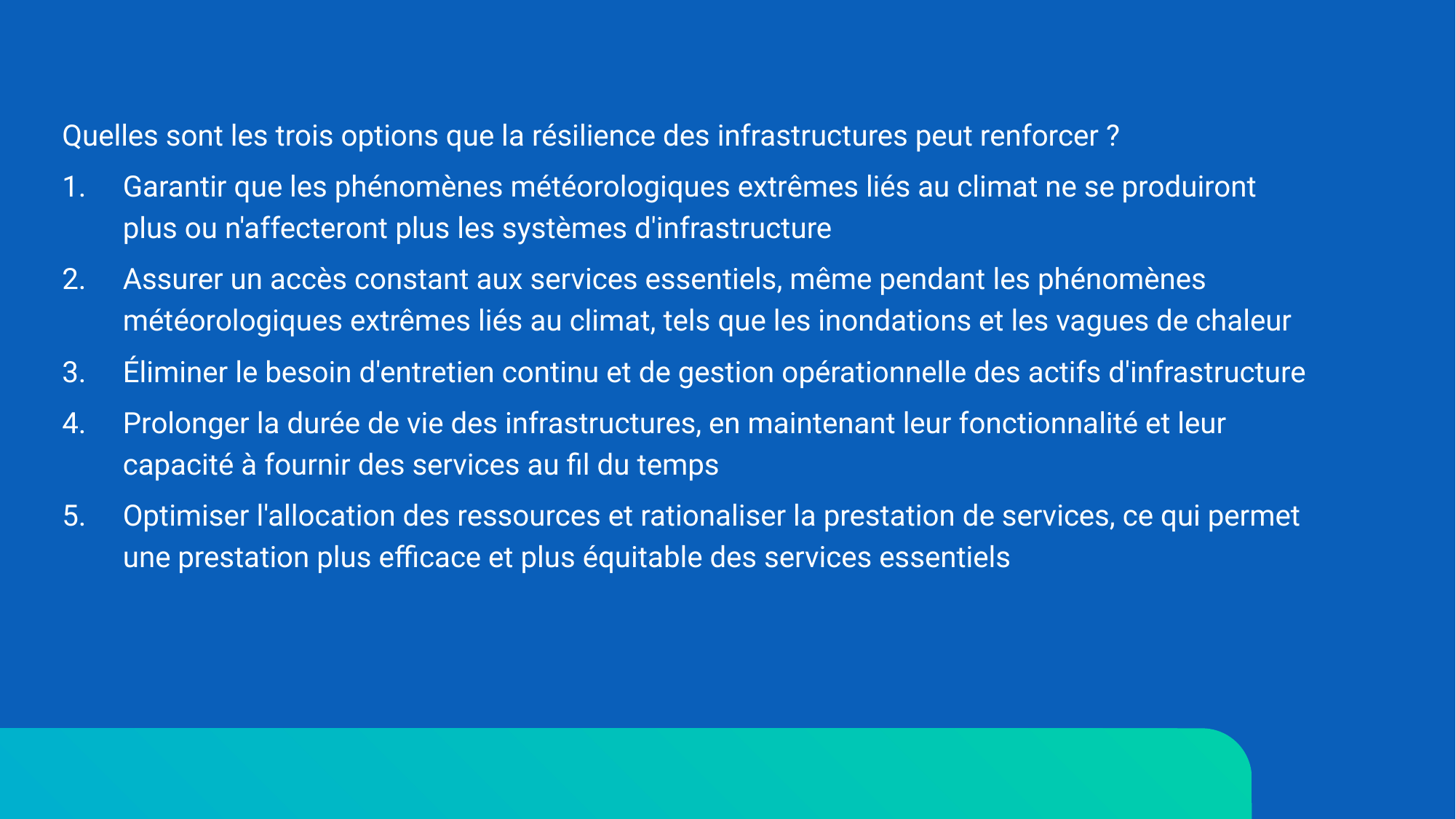

Quelles sont les trois options que la résilience des infrastructures peut renforcer ?
Garantir que les phénomènes météorologiques extrêmes liés au climat ne se produiront plus ou n'affecteront plus les systèmes d'infrastructure
Assurer un accès constant aux services essentiels, même pendant les phénomènes météorologiques extrêmes liés au climat, tels que les inondations et les vagues de chaleur
Éliminer le besoin d'entretien continu et de gestion opérationnelle des actifs d'infrastructure
Prolonger la durée de vie des infrastructures, en maintenant leur fonctionnalité et leur capacité à fournir des services au fil du temps
Optimiser l'allocation des ressources et rationaliser la prestation de services, ce qui permet une prestation plus efficace et plus équitable des services essentiels